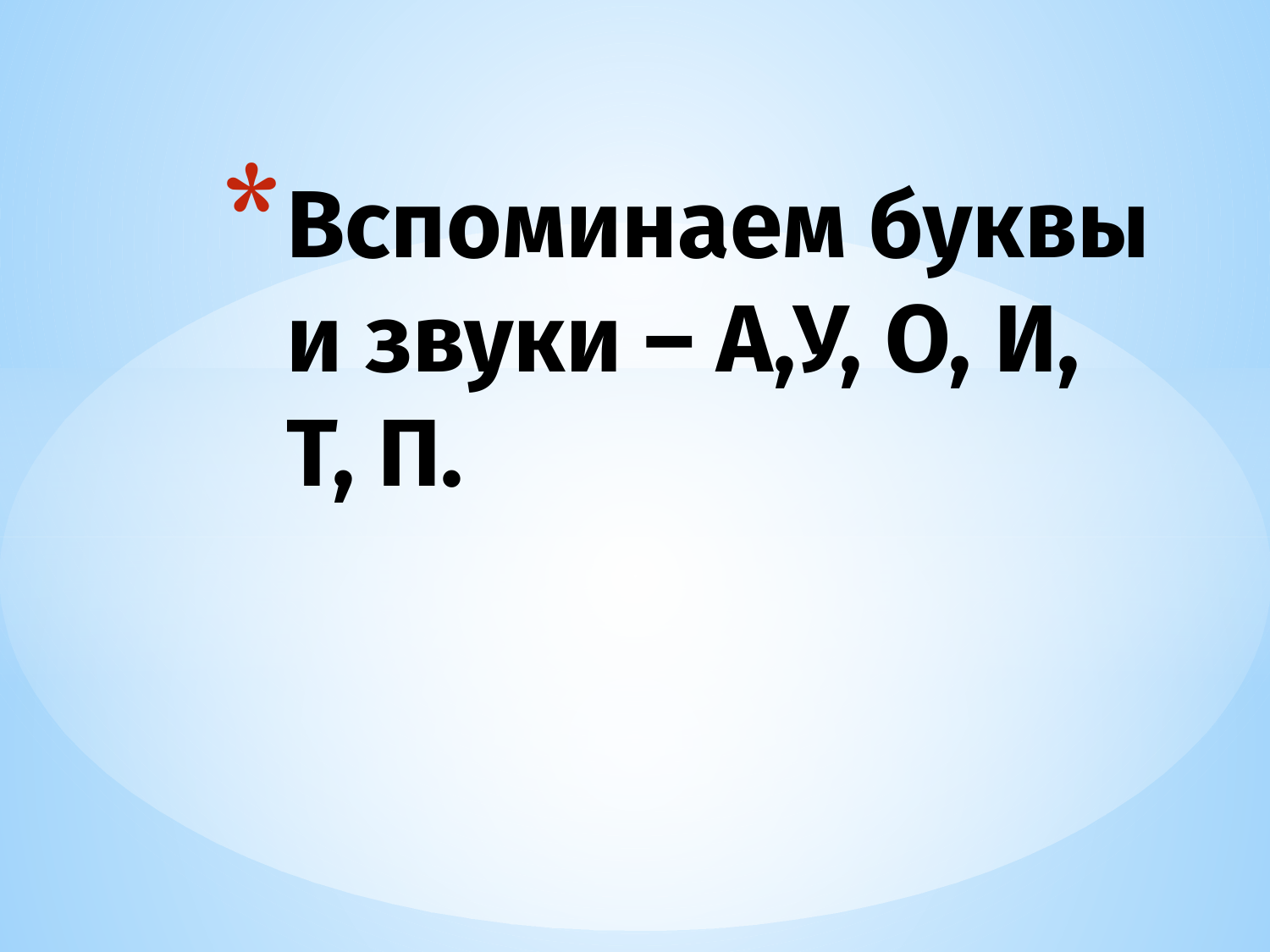

# Вспоминаем буквы и звуки – А,У, О, И, Т, П.